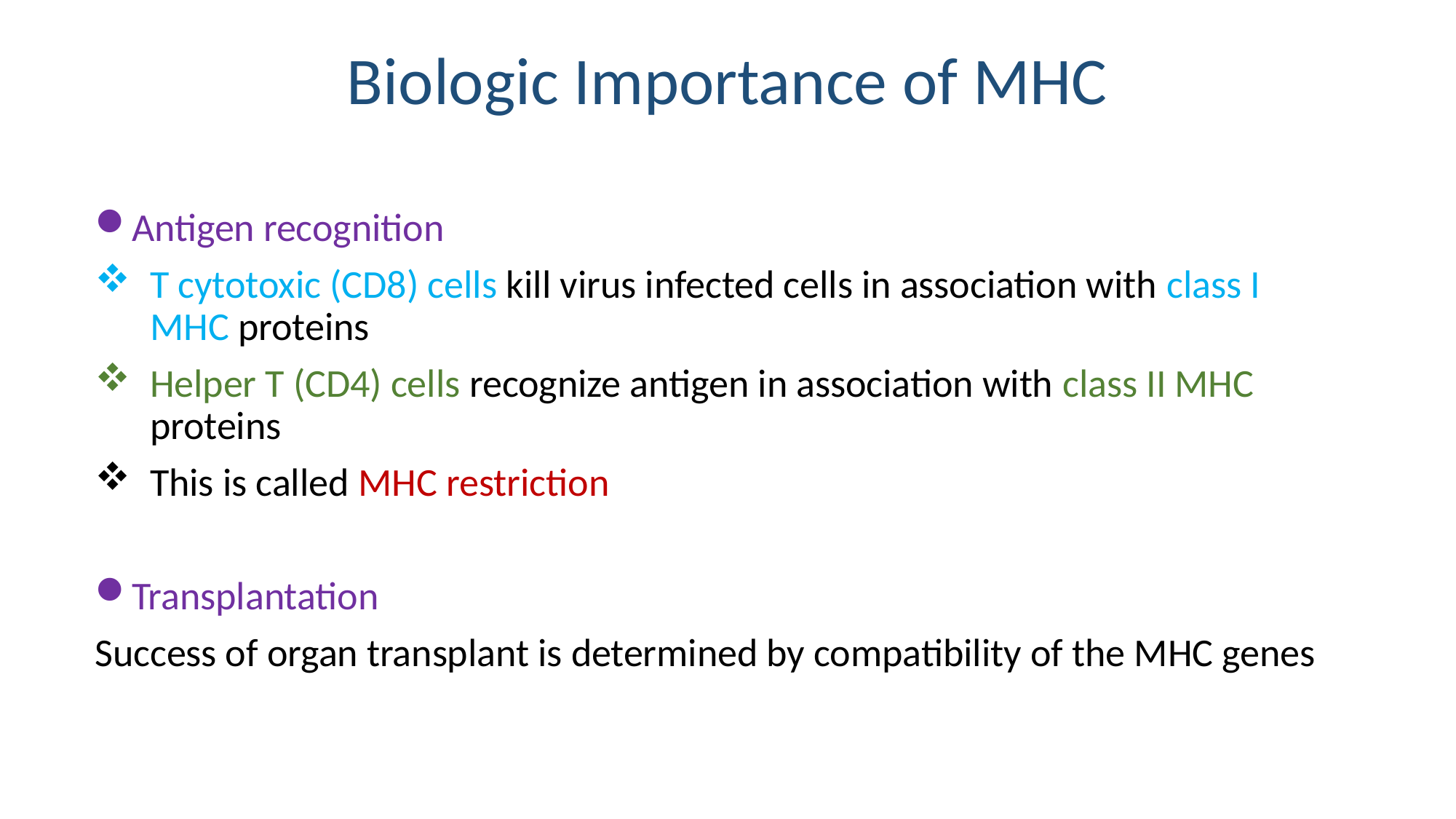

# Biologic Importance of MHC
Antigen recognition
T cytotoxic (CD8) cells kill virus infected cells in association with class I MHC proteins
Helper T (CD4) cells recognize antigen in association with class II MHC proteins
This is called MHC restriction

Transplantation
Success of organ transplant is determined by compatibility of the MHC genes